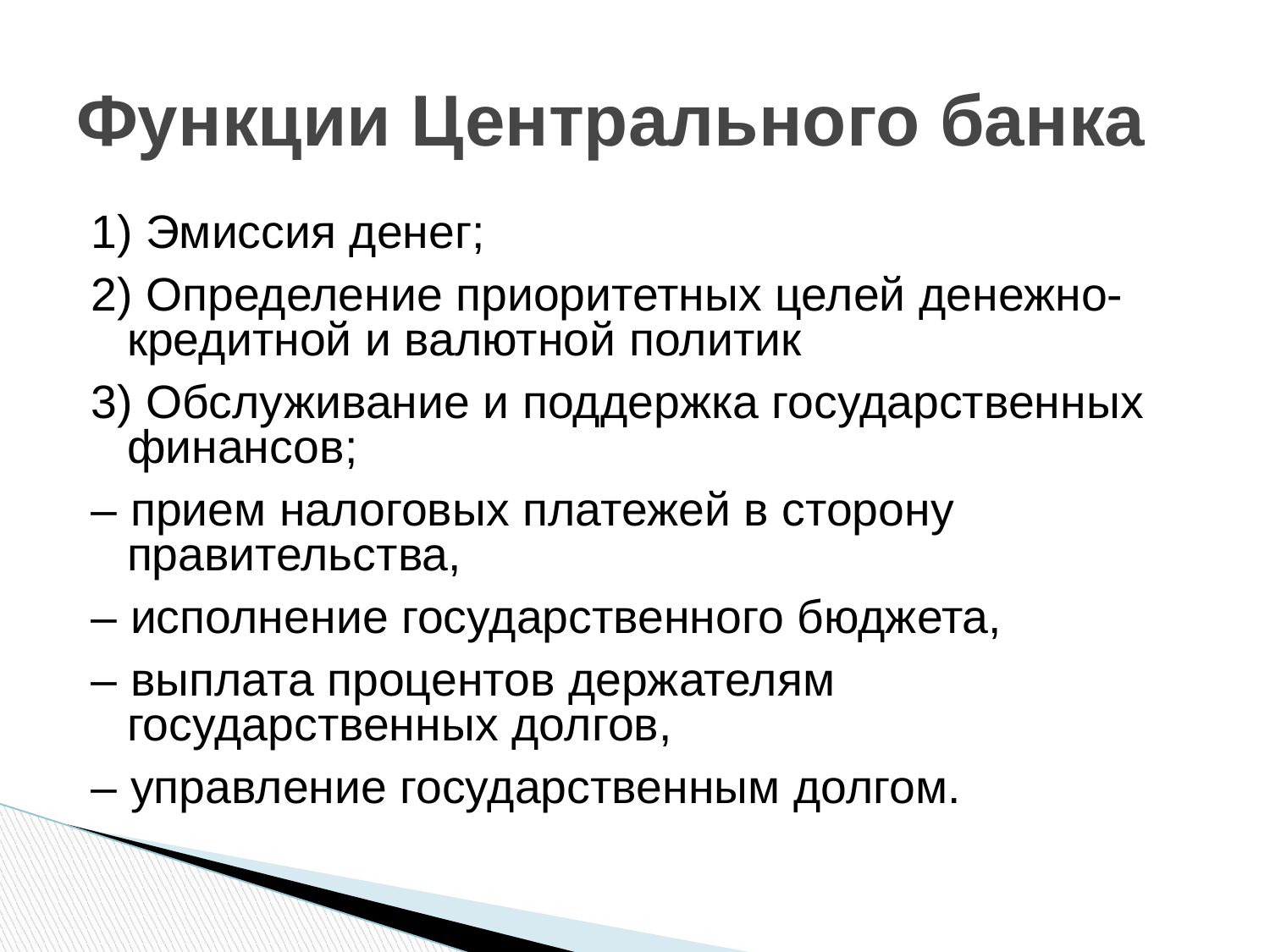

# Функции Центрального банка
1) Эмиссия денег;
2) Определение приоритетных целей денежно-кредитной и валютной политик
3) Обслуживание и поддержка государственных финансов;
– прием налоговых платежей в сторону правительства,
– исполнение государственного бюджета,
– выплата процентов держателям государственных долгов,
– управление государственным долгом.